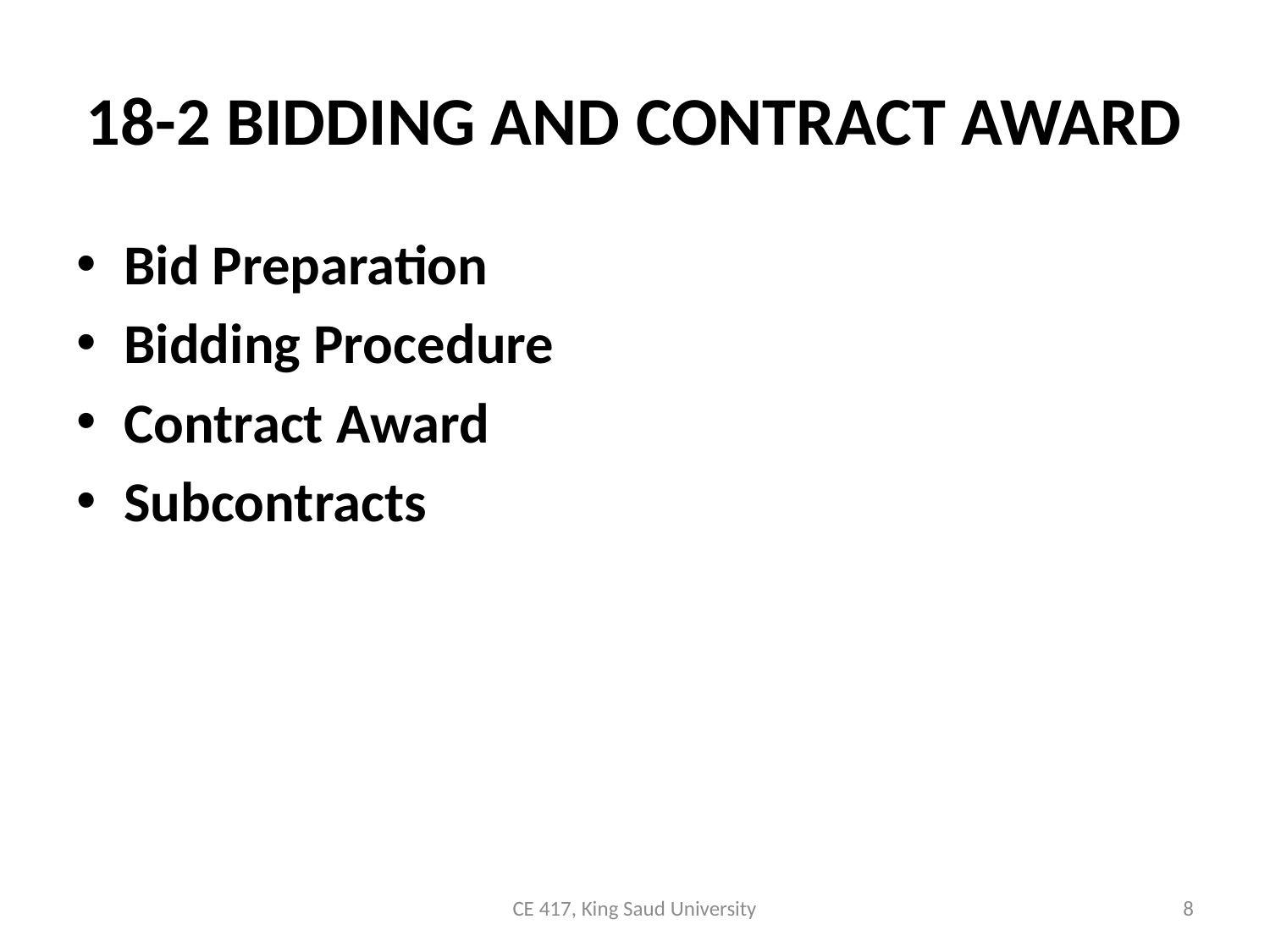

# 18-2 BIDDING AND CONTRACT AWARD
Bid Preparation
Bidding Procedure
Contract Award
Subcontracts

CE 417, King Saud University
8